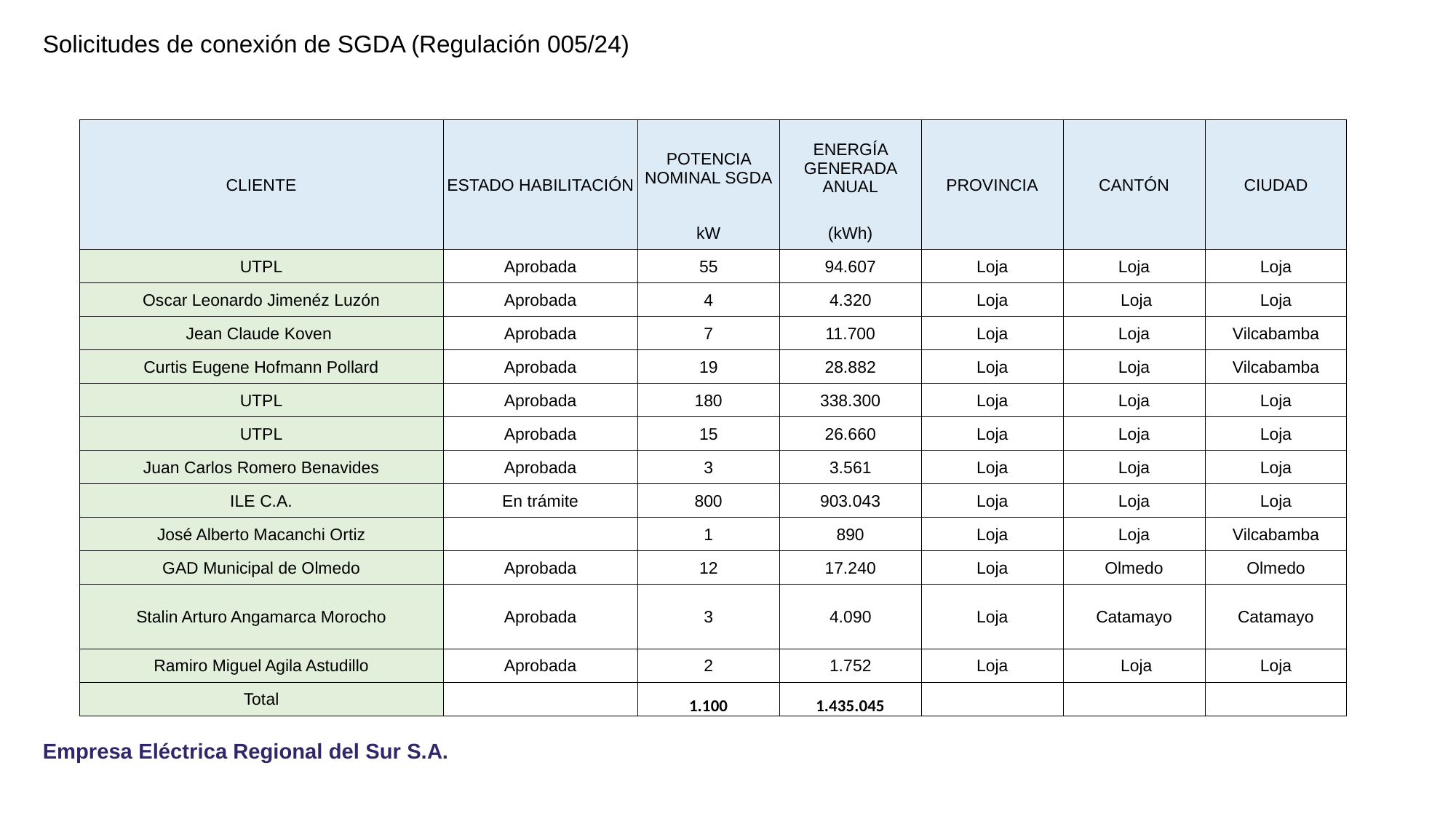

Solicitudes de conexión de SGDA (Regulación 005/24)
| CLIENTE | ESTADO HABILITACIÓN | POTENCIA NOMINAL SGDA | ENERGÍA GENERADA ANUAL | PROVINCIA | CANTÓN | CIUDAD |
| --- | --- | --- | --- | --- | --- | --- |
|  |  | kW | (kWh) |  |  |  |
| UTPL | Aprobada | 55 | 94.607 | Loja | Loja | Loja |
| Oscar Leonardo Jimenéz Luzón | Aprobada | 4 | 4.320 | Loja | Loja | Loja |
| Jean Claude Koven | Aprobada | 7 | 11.700 | Loja | Loja | Vilcabamba |
| Curtis Eugene Hofmann Pollard | Aprobada | 19 | 28.882 | Loja | Loja | Vilcabamba |
| UTPL | Aprobada | 180 | 338.300 | Loja | Loja | Loja |
| UTPL | Aprobada | 15 | 26.660 | Loja | Loja | Loja |
| Juan Carlos Romero Benavides | Aprobada | 3 | 3.561 | Loja | Loja | Loja |
| ILE C.A. | En trámite | 800 | 903.043 | Loja | Loja | Loja |
| José Alberto Macanchi Ortiz |  | 1 | 890 | Loja | Loja | Vilcabamba |
| GAD Municipal de Olmedo | Aprobada | 12 | 17.240 | Loja | Olmedo | Olmedo |
| Stalin Arturo Angamarca Morocho | Aprobada | 3 | 4.090 | Loja | Catamayo | Catamayo |
| Ramiro Miguel Agila Astudillo | Aprobada | 2 | 1.752 | Loja | Loja | Loja |
| Total |  | 1.100 | 1.435.045 |  |  |  |
Empresa Eléctrica Regional del Sur S.A.